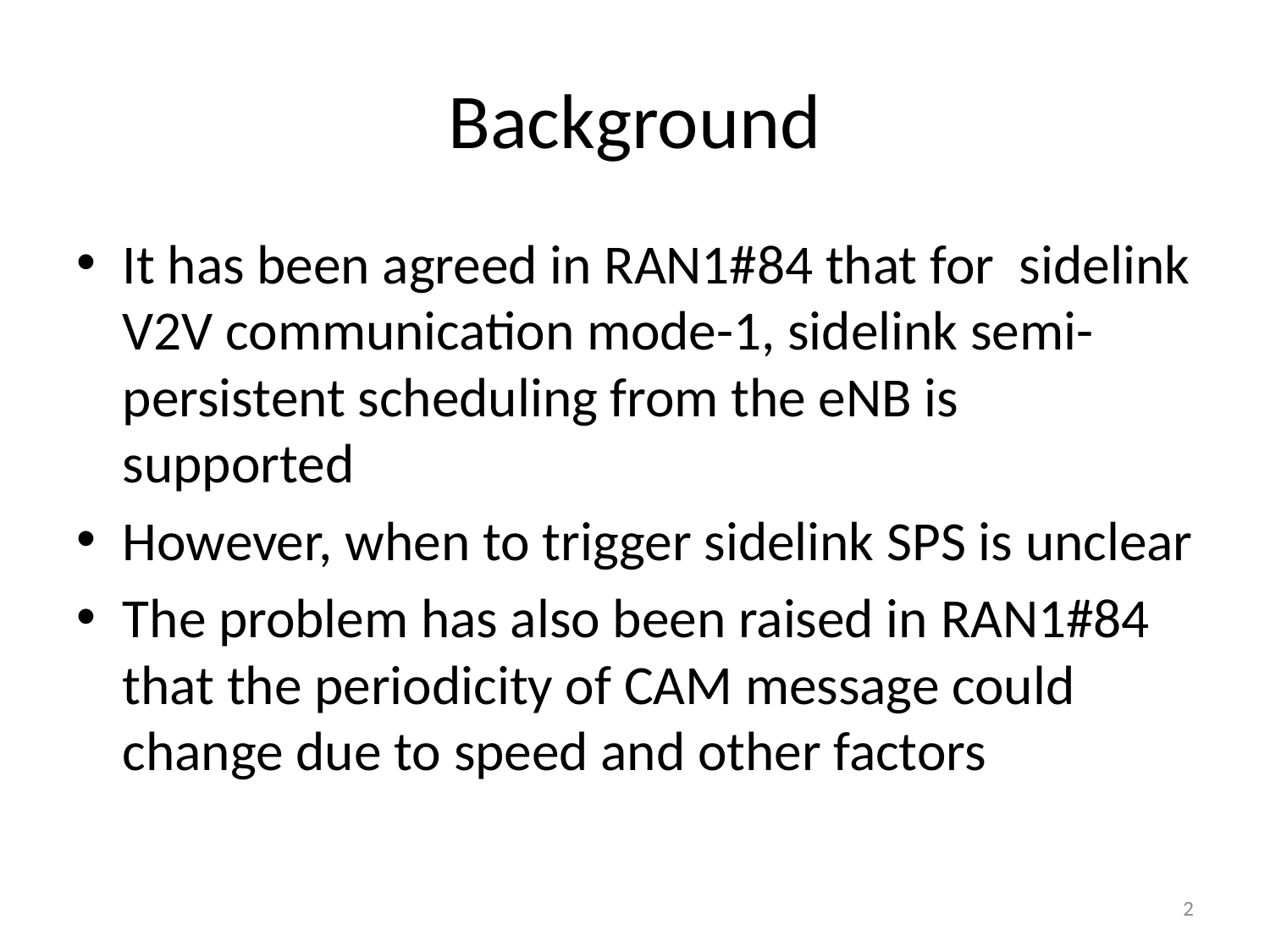

# Background
It has been agreed in RAN1#84 that for  sidelink V2V communication mode-1, sidelink semi-persistent scheduling from the eNB is supported
However, when to trigger sidelink SPS is unclear
The problem has also been raised in RAN1#84 that the periodicity of CAM message could change due to speed and other factors

2